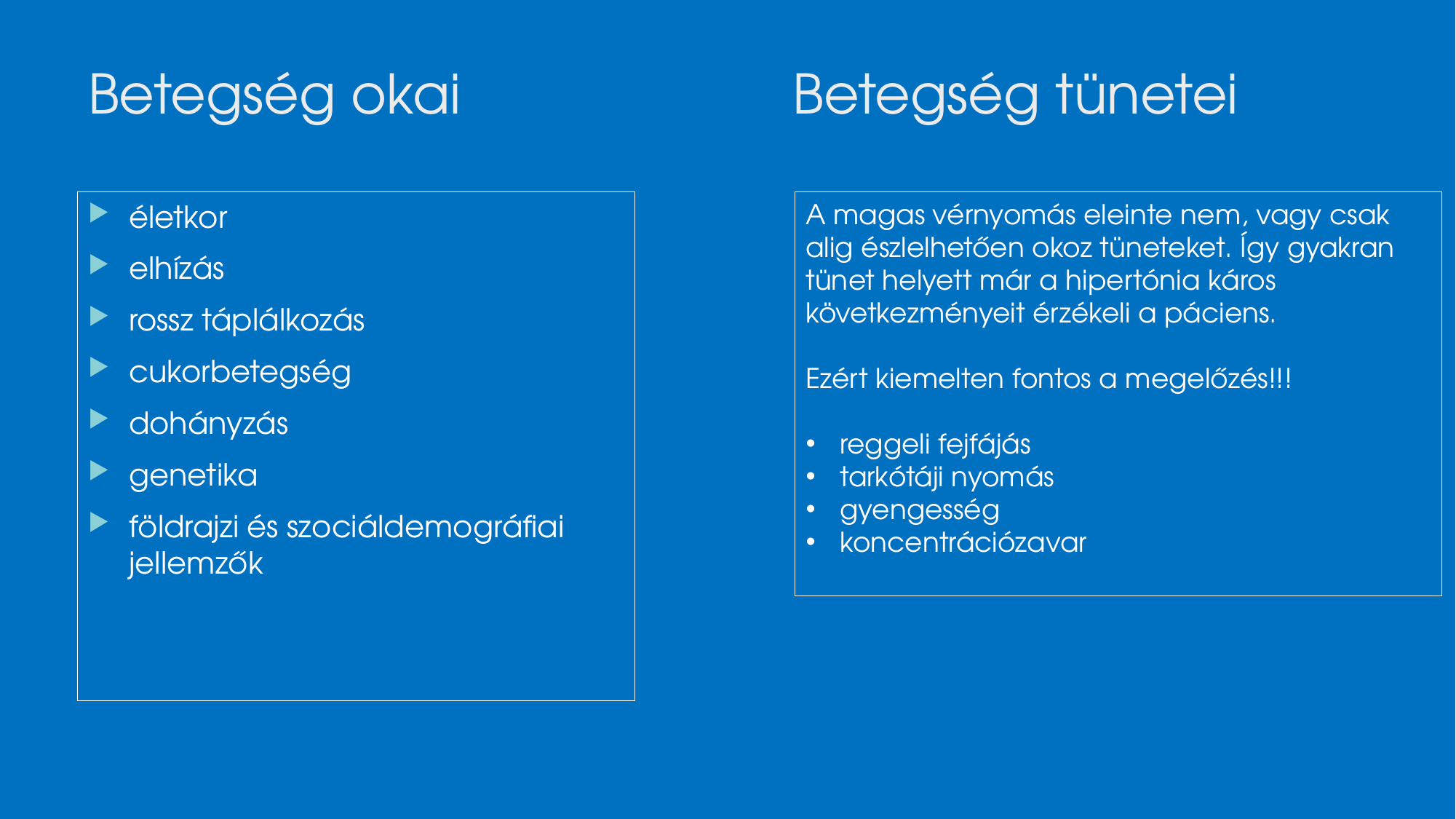

# Betegség okai                      Betegség tünetei
életkor
elhízás
rossz táplálkozás
cukorbetegség
dohányzás
genetika
földrajzi és szociáldemográfiai jellemzők

A magas vérnyomás eleinte nem, vagy csak alig észlelhetően okoz tüneteket. Így gyakran tünet helyett már a hipertónia káros következményeit érzékeli a páciens.

Ezért kiemelten fontos a megelőzés!!!

reggeli fejfájás
tarkótáji nyomás
gyengesség
koncentrációzavar